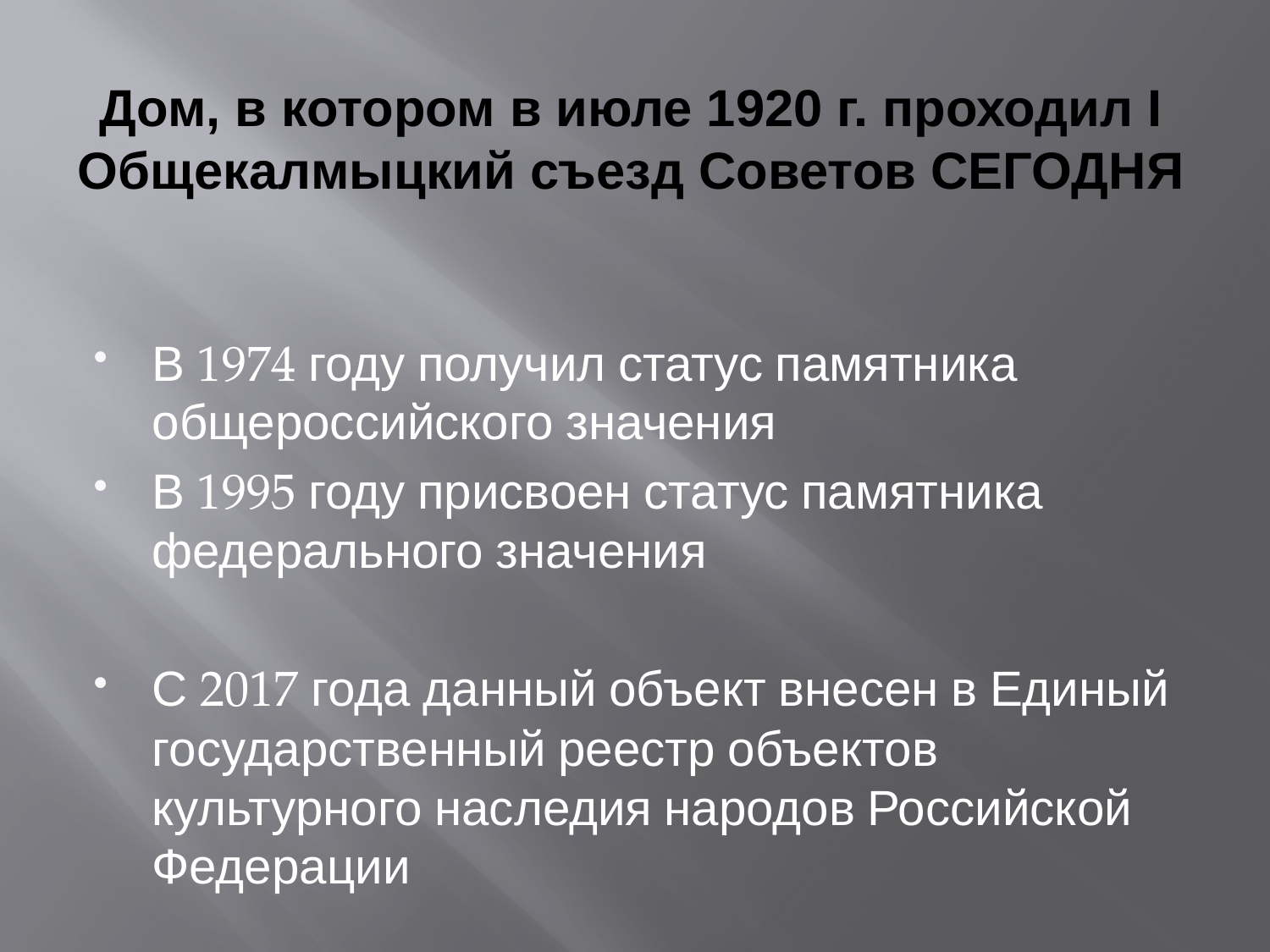

# Дом, в котором в июле 1920 г. проходил I Общекалмыцкий съезд Советов СЕГОДНЯ

В 1974 году получил статус памятника общероссийского значения
В 1995 году присвоен статус памятника федерального значения

С 2017 года данный объект внесен в Единый государственный реестр объектов культурного наследия народов Российской Федерации